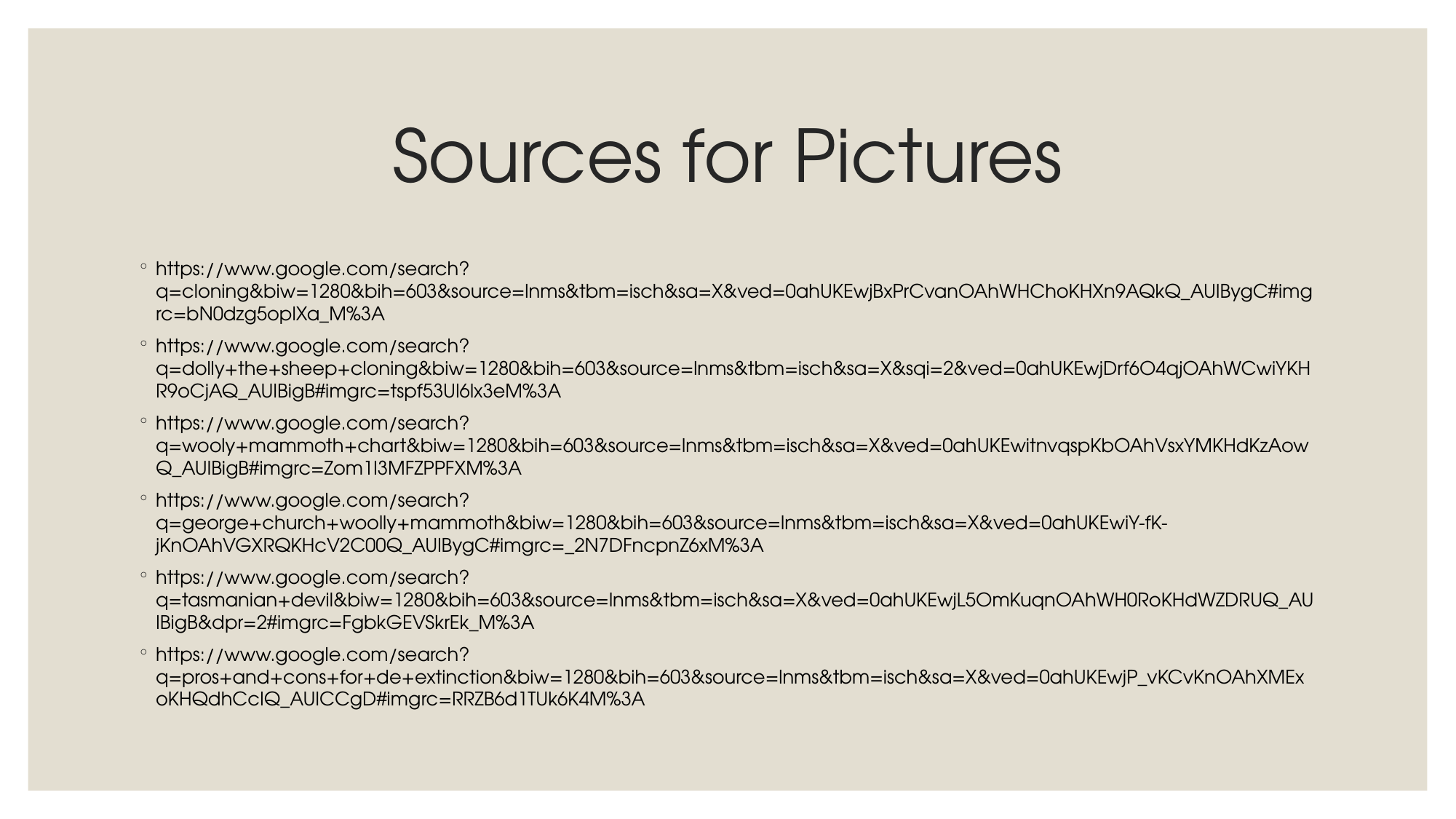

# Sources for Pictures
https://www.google.com/search?q=cloning&biw=1280&bih=603&source=lnms&tbm=isch&sa=X&ved=0ahUKEwjBxPrCvanOAhWHChoKHXn9AQkQ_AUIBygC#imgrc=bN0dzg5opIXa_M%3A
https://www.google.com/search?q=dolly+the+sheep+cloning&biw=1280&bih=603&source=lnms&tbm=isch&sa=X&sqi=2&ved=0ahUKEwjDrf6O4qjOAhWCwiYKHR9oCjAQ_AUIBigB#imgrc=tspf53UI6lx3eM%3A
https://www.google.com/search?q=wooly+mammoth+chart&biw=1280&bih=603&source=lnms&tbm=isch&sa=X&ved=0ahUKEwitnvqspKbOAhVsxYMKHdKzAowQ_AUIBigB#imgrc=Zom1I3MFZPPFXM%3A
https://www.google.com/search?q=george+church+woolly+mammoth&biw=1280&bih=603&source=lnms&tbm=isch&sa=X&ved=0ahUKEwiY-fK-jKnOAhVGXRQKHcV2C00Q_AUIBygC#imgrc=_2N7DFncpnZ6xM%3A
https://www.google.com/search?q=tasmanian+devil&biw=1280&bih=603&source=lnms&tbm=isch&sa=X&ved=0ahUKEwjL5OmKuqnOAhWH0RoKHdWZDRUQ_AUIBigB&dpr=2#imgrc=FgbkGEVSkrEk_M%3A
https://www.google.com/search?q=pros+and+cons+for+de+extinction&biw=1280&bih=603&source=lnms&tbm=isch&sa=X&ved=0ahUKEwjP_vKCvKnOAhXMExoKHQdhCcIQ_AUICCgD#imgrc=RRZB6d1TUk6K4M%3A